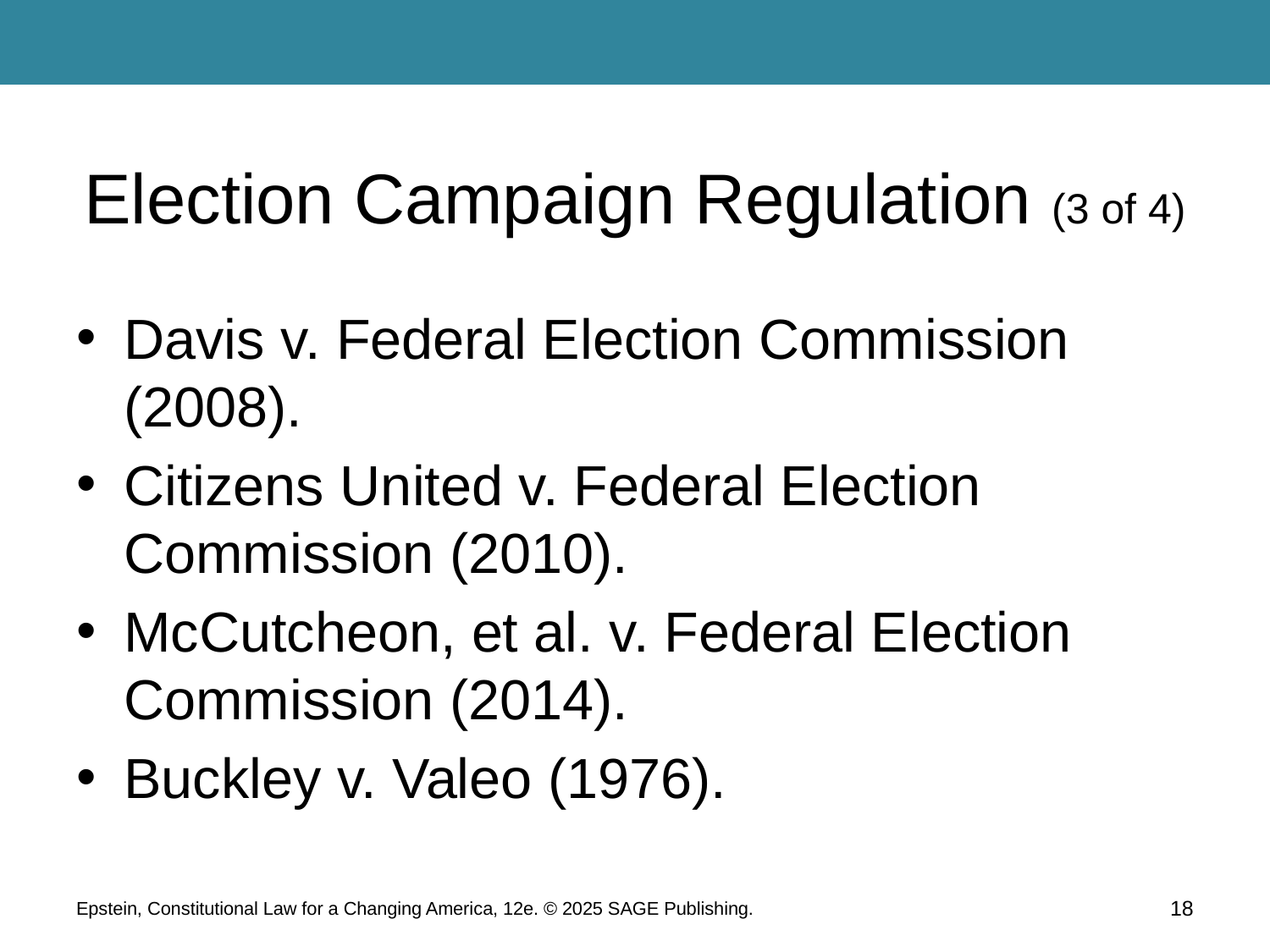

# Election Campaign Regulation (3 of 4)
Davis v. Federal Election Commission (2008).
Citizens United v. Federal Election Commission (2010).
McCutcheon, et al. v. Federal Election Commission (2014).
Buckley v. Valeo (1976).
Epstein, Constitutional Law for a Changing America, 12e. © 2025 SAGE Publishing.
18